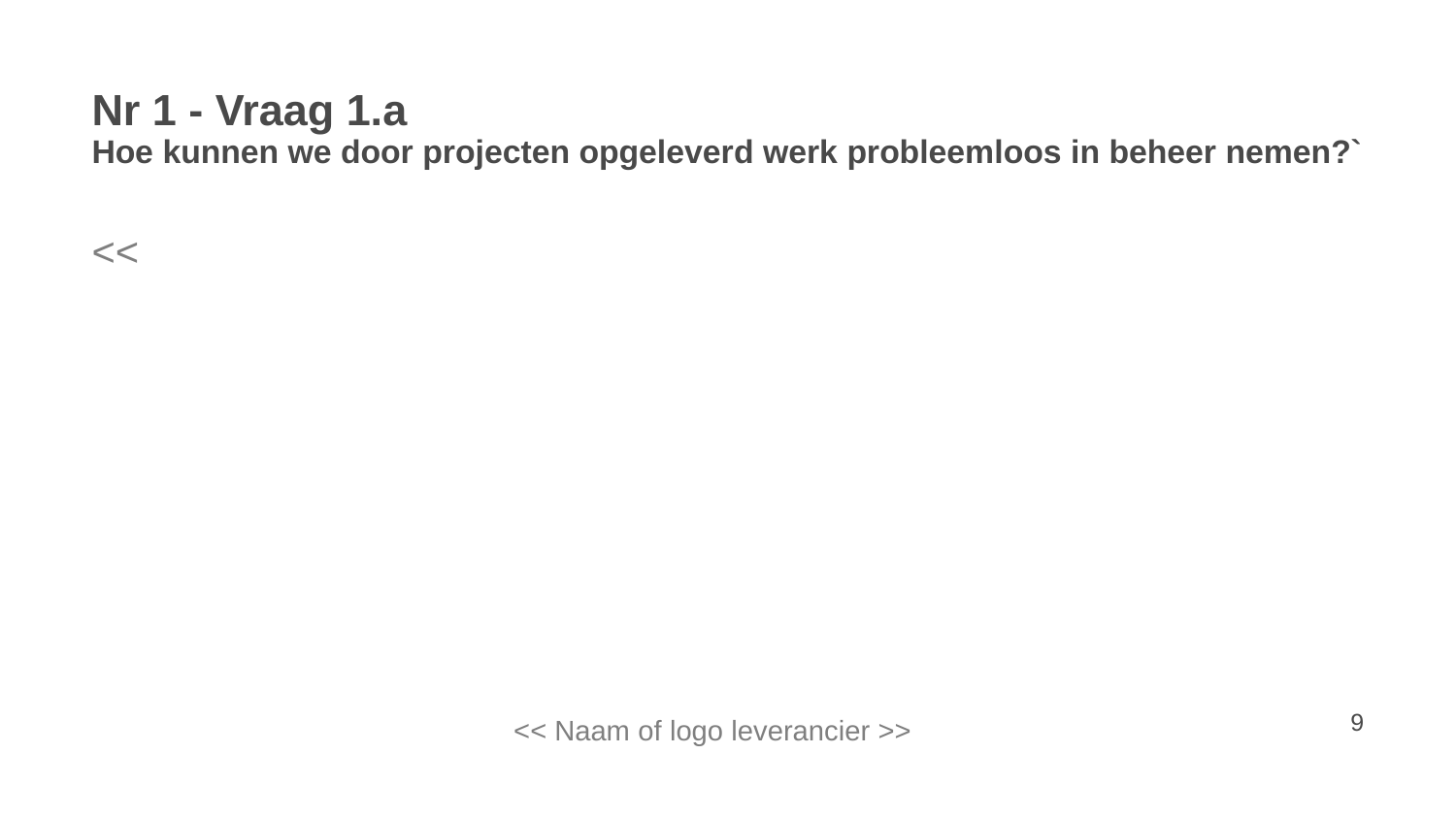

# Nr 1 - Vraag 1.a Hoe kunnen we door projecten opgeleverd werk probleemloos in beheer nemen?`
<<
<< Naam of logo leverancier >>